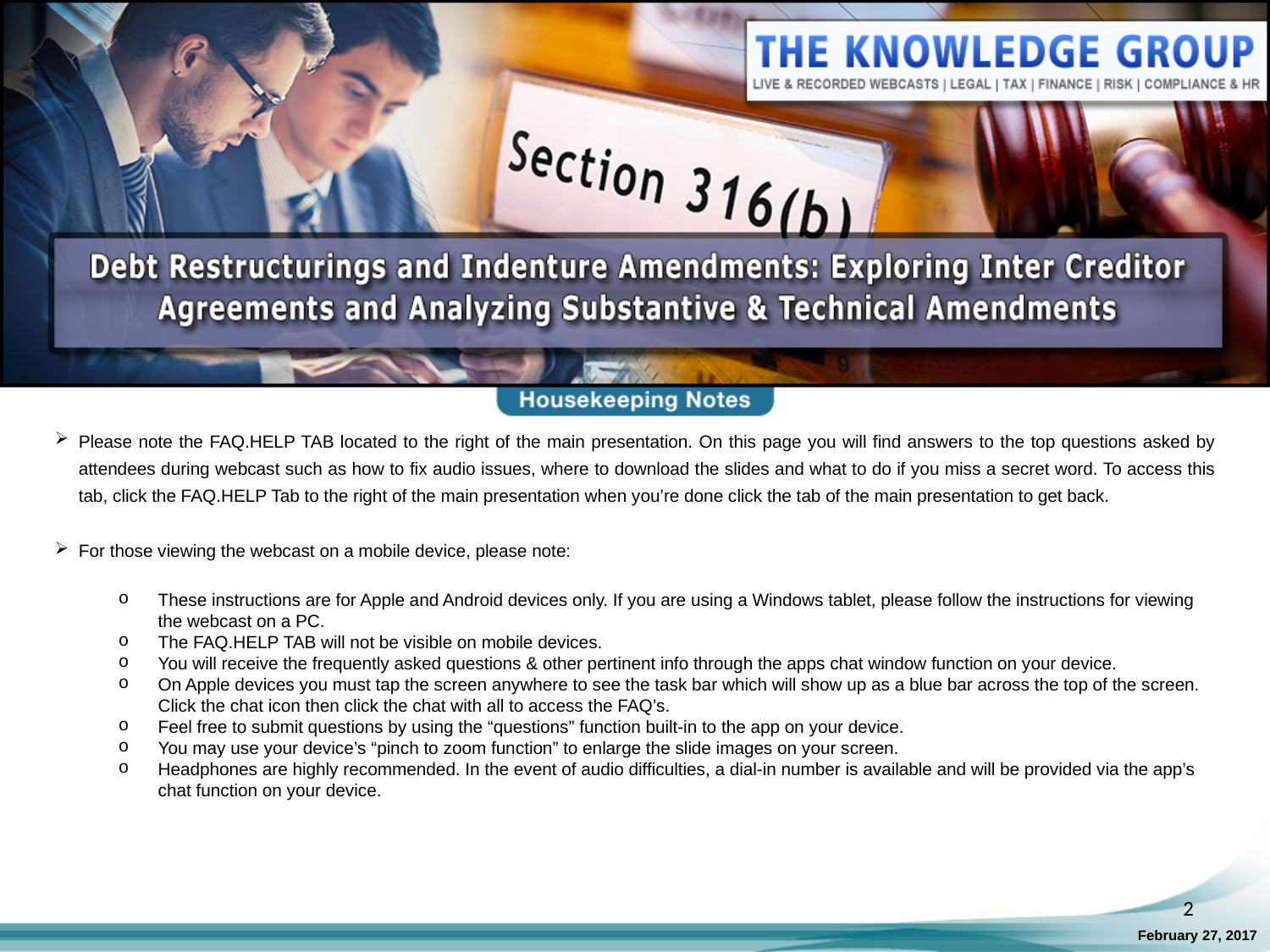

Please note the FAQ.HELP TAB located to the right of the main presentation. On this page you will find answers to the top questions asked by attendees during webcast such as how to fix audio issues, where to download the slides and what to do if you miss a secret word. To access this tab, click the FAQ.HELP Tab to the right of the main presentation when you’re done click the tab of the main presentation to get back.

For those viewing the webcast on a mobile device, please note:

These instructions are for Apple and Android devices only. If you are using a Windows tablet, please follow the instructions for viewing the webcast on a PC.
The FAQ.HELP TAB will not be visible on mobile devices.
You will receive the frequently asked questions & other pertinent info through the apps chat window function on your device.
On Apple devices you must tap the screen anywhere to see the task bar which will show up as a blue bar across the top of the screen. Click the chat icon then click the chat with all to access the FAQ’s.
Feel free to submit questions by using the “questions” function built-in to the app on your device.
You may use your device’s “pinch to zoom function” to enlarge the slide images on your screen.
Headphones are highly recommended. In the event of audio difficulties, a dial-in number is available and will be provided via the app’s chat function on your device.

2
February 27, 2017